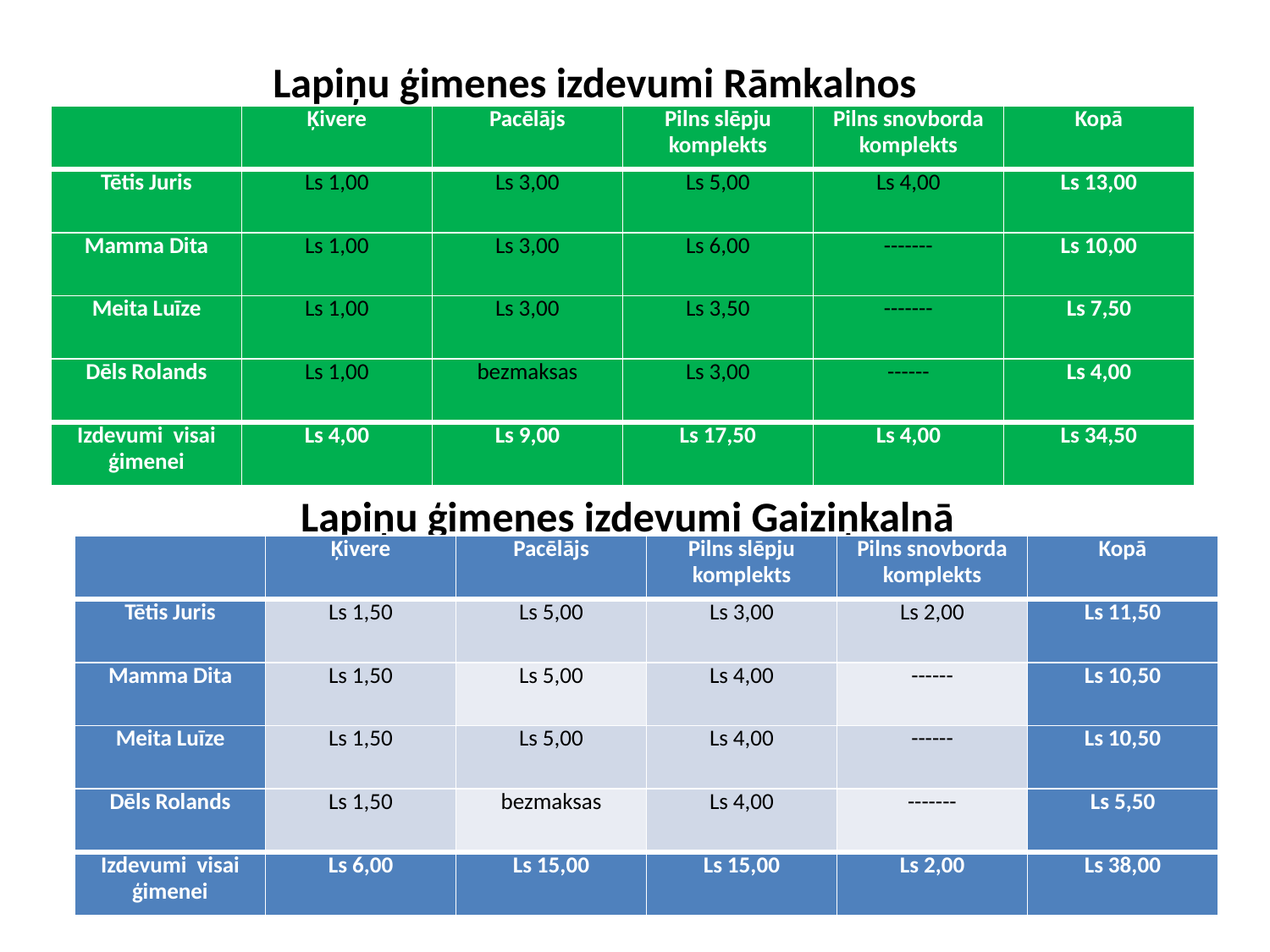

# Lapiņu ģimenes izdevumi Rāmkalnos
|  | Ķivere | Pacēlājs | Pilns slēpju komplekts | Pilns snovborda komplekts | Kopā |
| --- | --- | --- | --- | --- | --- |
| Tētis Juris | Ls 1,00 | Ls 3,00 | Ls 5,00 | Ls 4,00 | Ls 13,00 |
| Mamma Dita | Ls 1,00 | Ls 3,00 | Ls 6,00 | ------- | Ls 10,00 |
| Meita Luīze | Ls 1,00 | Ls 3,00 | Ls 3,50 | ------- | Ls 7,50 |
| Dēls Rolands | Ls 1,00 | bezmaksas | Ls 3,00 | ------ | Ls 4,00 |
| Izdevumi visai ģimenei | Ls 4,00 | Ls 9,00 | Ls 17,50 | Ls 4,00 | Ls 34,50 |
Lapiņu ģimenes izdevumi Gaiziņkalnā
|  | Ķivere | Pacēlājs | Pilns slēpju komplekts | Pilns snovborda komplekts | Kopā |
| --- | --- | --- | --- | --- | --- |
| Tētis Juris | Ls 1,50 | Ls 5,00 | Ls 3,00 | Ls 2,00 | Ls 11,50 |
| Mamma Dita | Ls 1,50 | Ls 5,00 | Ls 4,00 | ------ | Ls 10,50 |
| Meita Luīze | Ls 1,50 | Ls 5,00 | Ls 4,00 | ------ | Ls 10,50 |
| Dēls Rolands | Ls 1,50 | bezmaksas | Ls 4,00 | ------- | Ls 5,50 |
| Izdevumi visai ģimenei | Ls 6,00 | Ls 15,00 | Ls 15,00 | Ls 2,00 | Ls 38,00 |